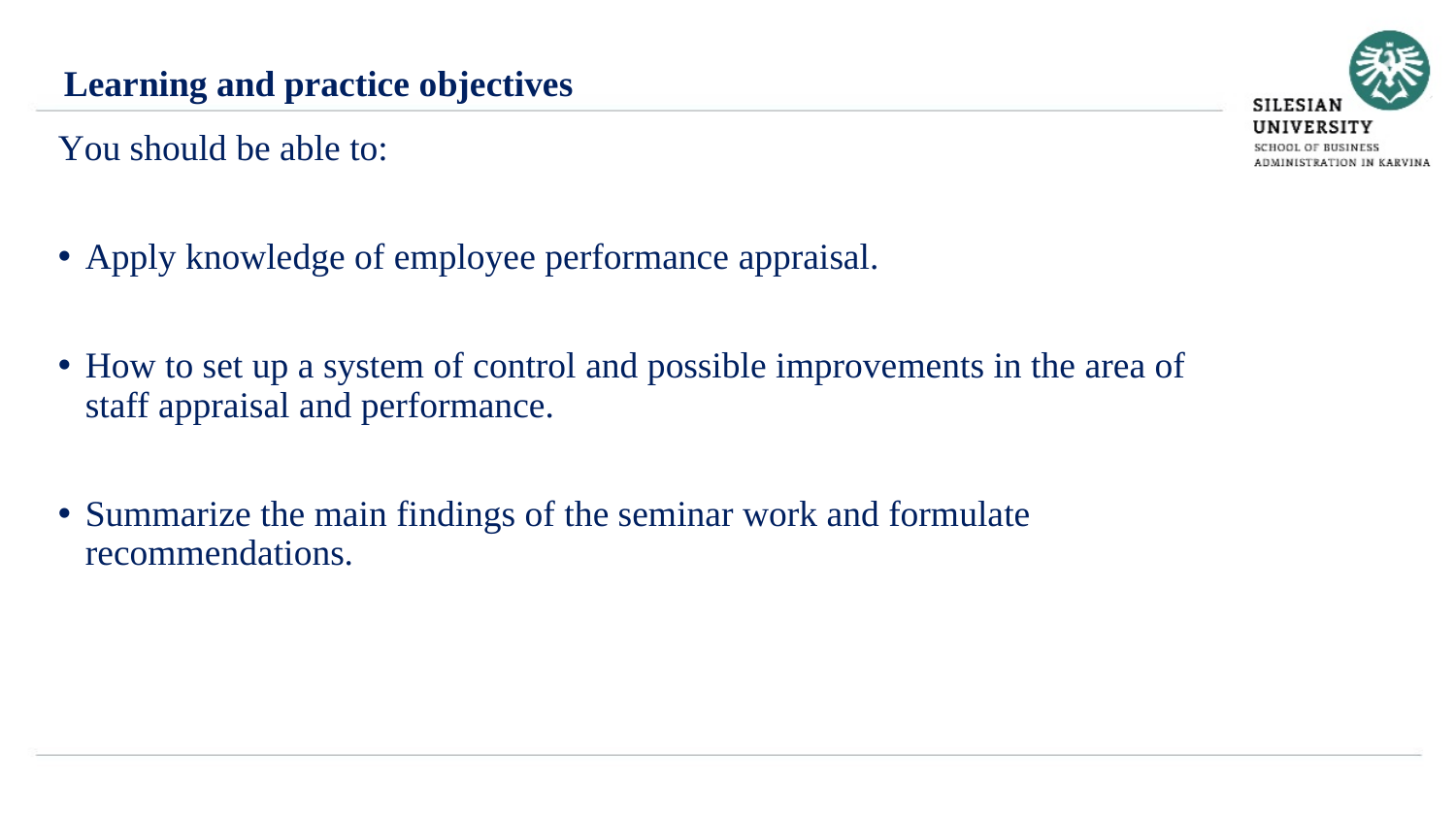

Learning and practice objectives
You should be able to:

Apply knowledge of employee performance appraisal.

How to set up a system of control and possible improvements in the area of staff appraisal and performance.

Summarize the main findings of the seminar work and formulate recommendations.